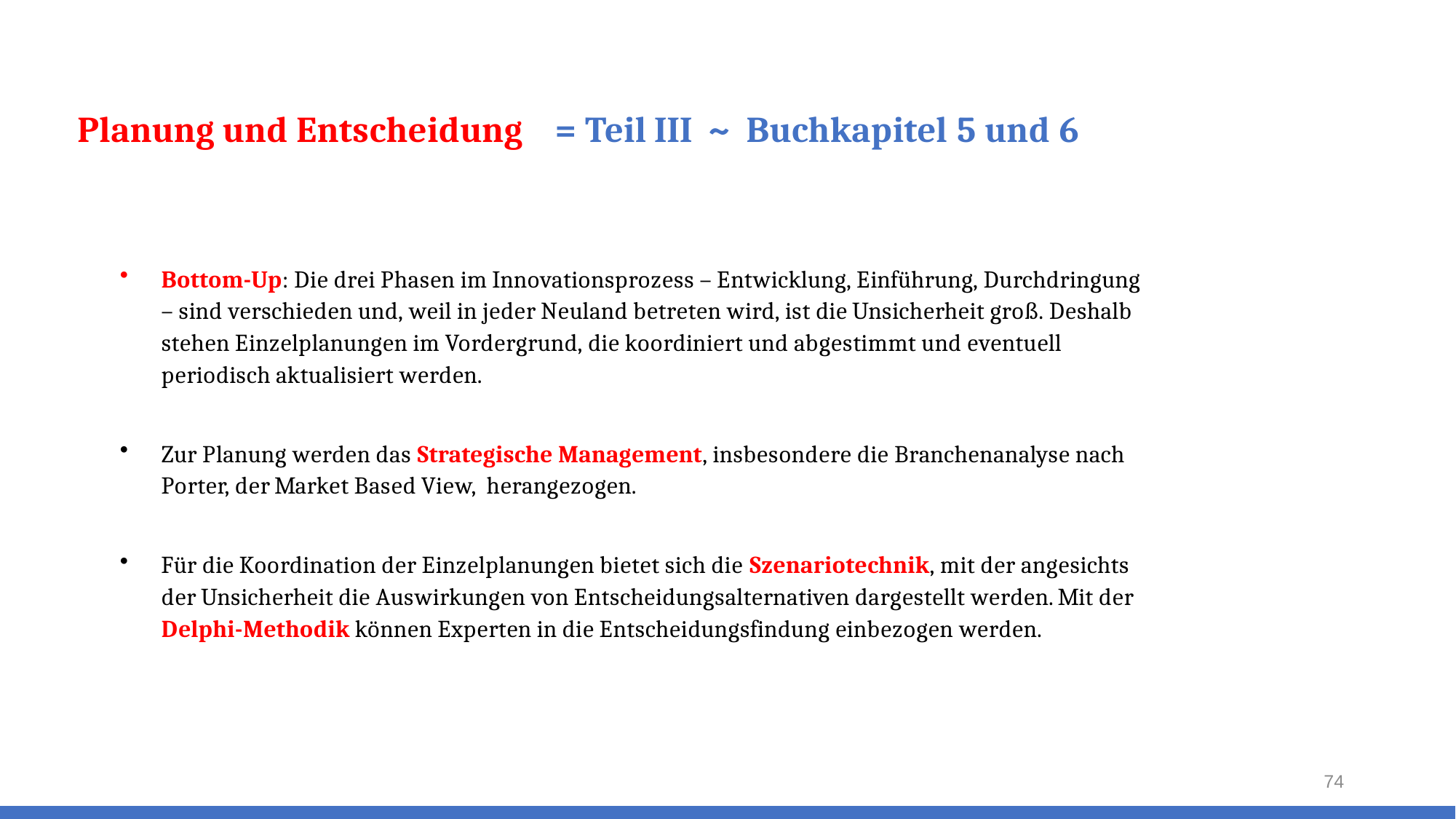

# Planung und Entscheidung    = Teil III  ~  Buchkapitel 5 und 6

Bottom-Up: Die drei Phasen im Innovationsprozess – Entwicklung, Einführung, Durchdringung – sind verschieden und, weil in jeder Neuland betreten wird, ist die Unsicherheit groß. Deshalb stehen Einzelplanungen im Vordergrund, die koordiniert und abgestimmt und eventuell periodisch aktualisiert werden.
Zur Planung werden das Strategische Management, insbesondere die Branchenanalyse nach Porter, der Market Based View,  herangezogen.
Für die Koordination der Einzelplanungen bietet sich die Szenariotechnik, mit der angesichts der Unsicherheit die Auswirkungen von Entscheidungsalternativen dargestellt werden. Mit der Delphi-Methodik können Experten in die Entscheidungsfindung einbezogen werden.
74